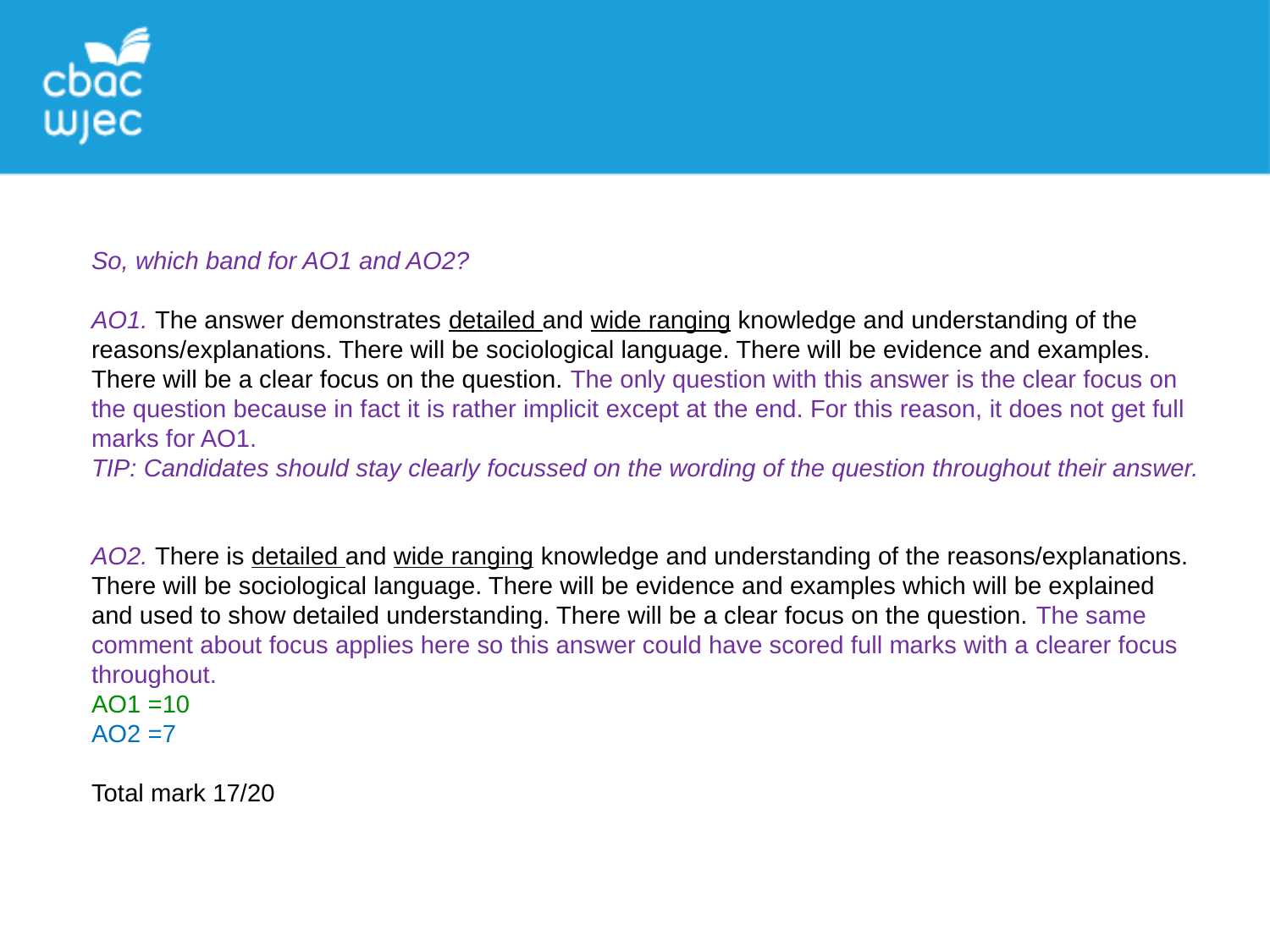

So, which band for AO1 and AO2?

AO1. The answer demonstrates detailed and wide ranging knowledge and understanding of the reasons/explanations. There will be sociological language. There will be evidence and examples. There will be a clear focus on the question. The only question with this answer is the clear focus on the question because in fact it is rather implicit except at the end. For this reason, it does not get full marks for AO1.
TIP: Candidates should stay clearly focussed on the wording of the question throughout their answer.

AO2. There is detailed and wide ranging knowledge and understanding of the reasons/explanations. There will be sociological language. There will be evidence and examples which will be explained and used to show detailed understanding. There will be a clear focus on the question. The same comment about focus applies here so this answer could have scored full marks with a clearer focus throughout.
AO1 =10
AO2 =7

Total mark 17/20